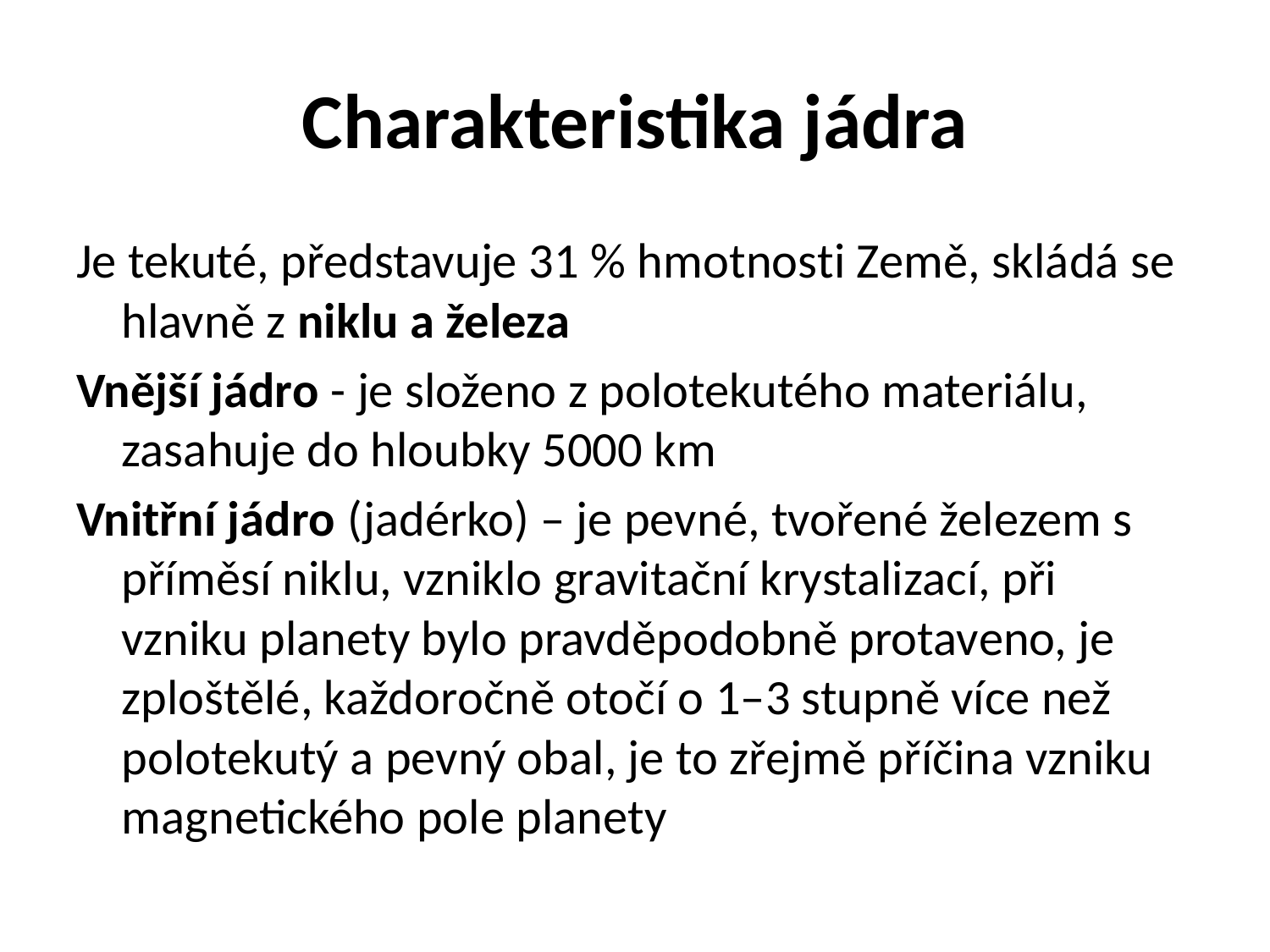

# Charakteristika jádra
Je tekuté, představuje 31 % hmotnosti Země, skládá se hlavně z niklu a železa
Vnější jádro - je složeno z polotekutého materiálu, zasahuje do hloubky 5000 km
Vnitřní jádro (jadérko) – je pevné, tvořené železem s příměsí niklu, vzniklo gravitační krystalizací, při vzniku planety bylo pravděpodobně protaveno, je zploštělé, každoročně otočí o 1–3 stupně více než polotekutý a pevný obal, je to zřejmě příčina vzniku magnetického pole planety